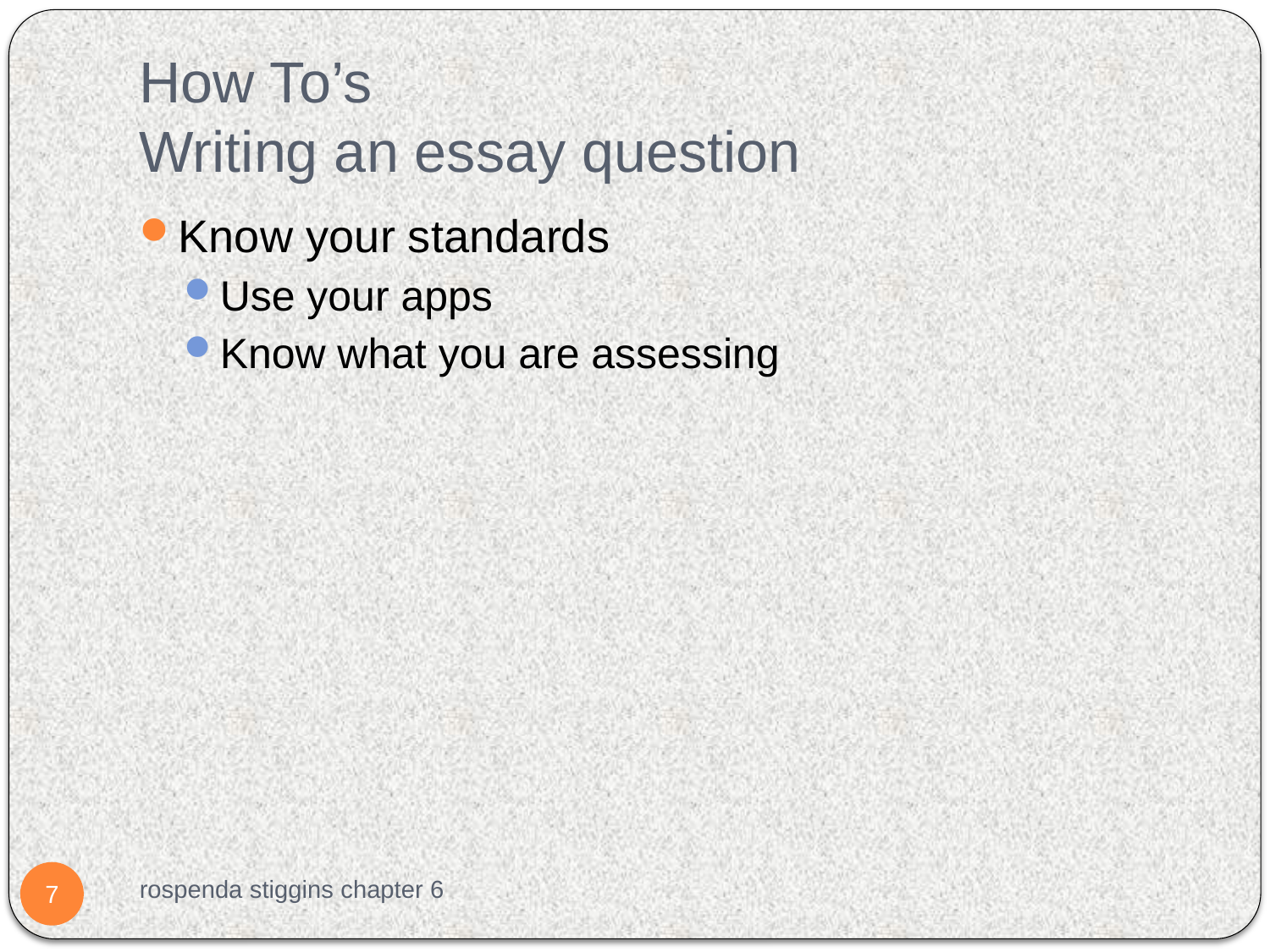

# How To’s Writing an essay question
Know your standards
Use your apps
Know what you are assessing
rospenda stiggins chapter 6
7